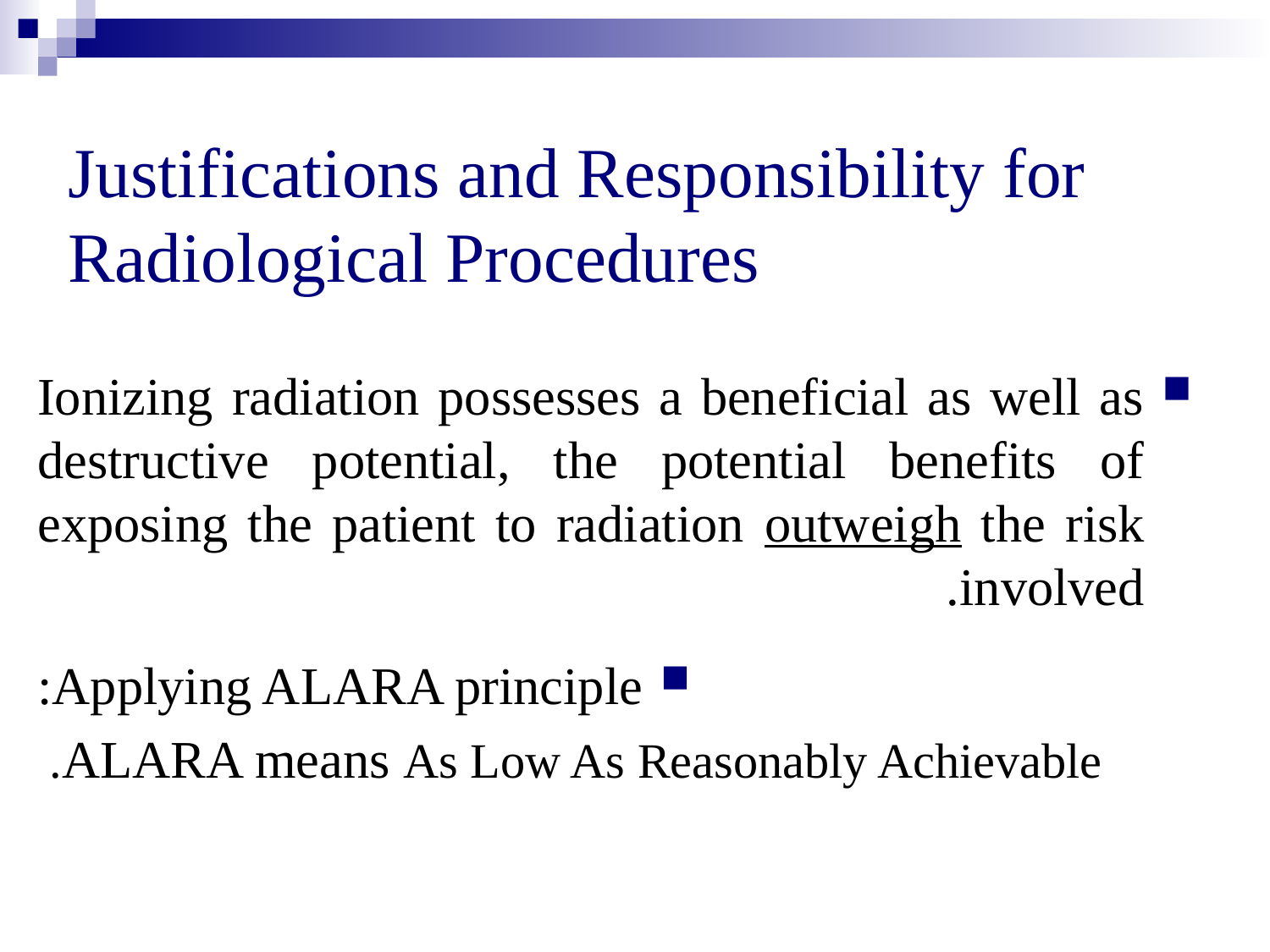

# Justifications and Responsibility for Radiological Procedures
Ionizing radiation possesses a beneficial as well as destructive potential, the potential benefits of exposing the patient to radiation outweigh the risk involved.

Applying ALARA principle:
 ALARA means As Low As Reasonably Achievable.